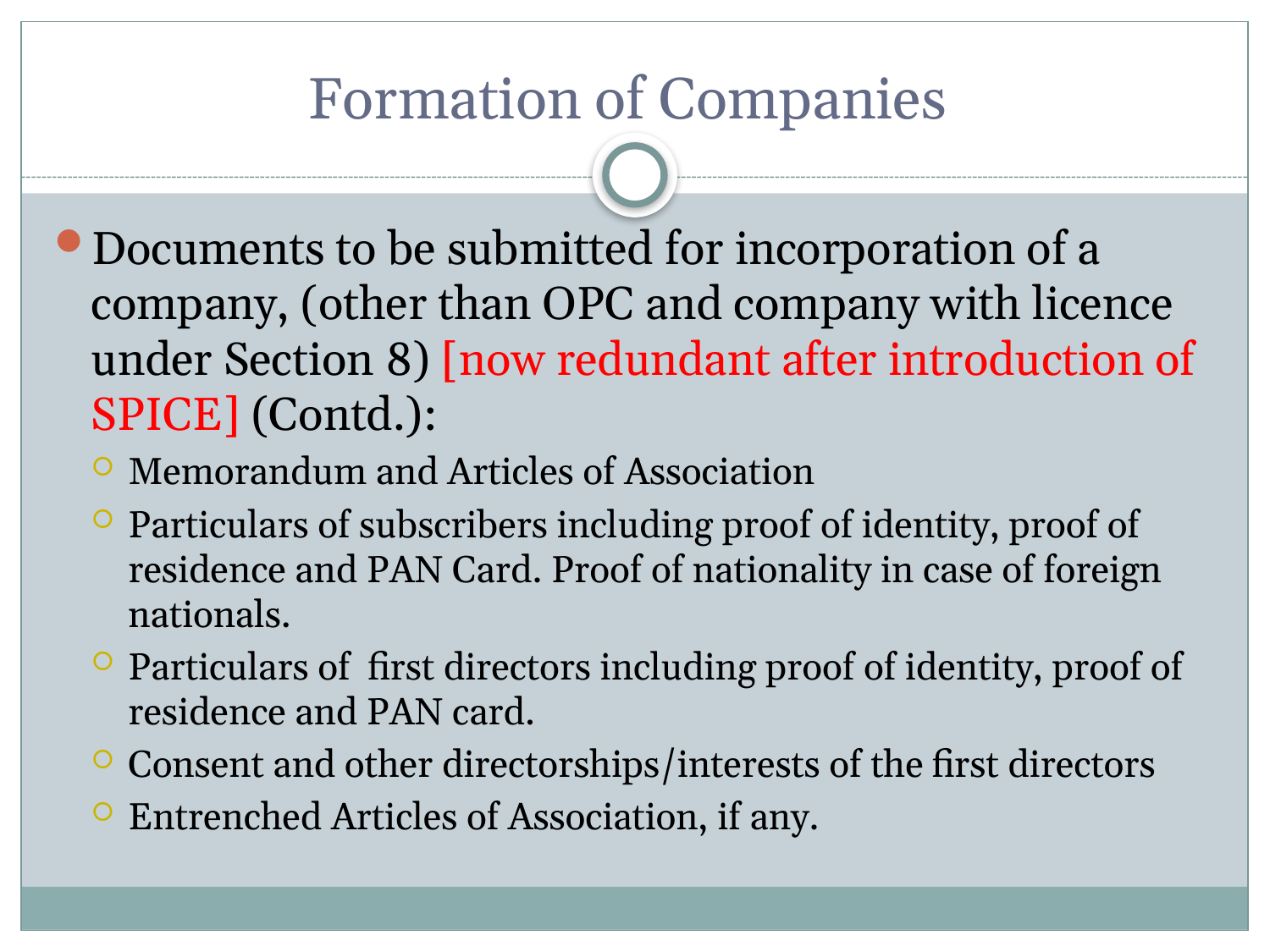

# Formation of Companies
Documents to be submitted for incorporation of a company, (other than OPC and company with licence under Section 8) [now redundant after introduction of SPICE] (Contd.):
Memorandum and Articles of Association
Particulars of subscribers including proof of identity, proof of residence and PAN Card. Proof of nationality in case of foreign nationals.
Particulars of  first directors including proof of identity, proof of residence and PAN card.
Consent and other directorships/interests of the first directors
Entrenched Articles of Association, if any.